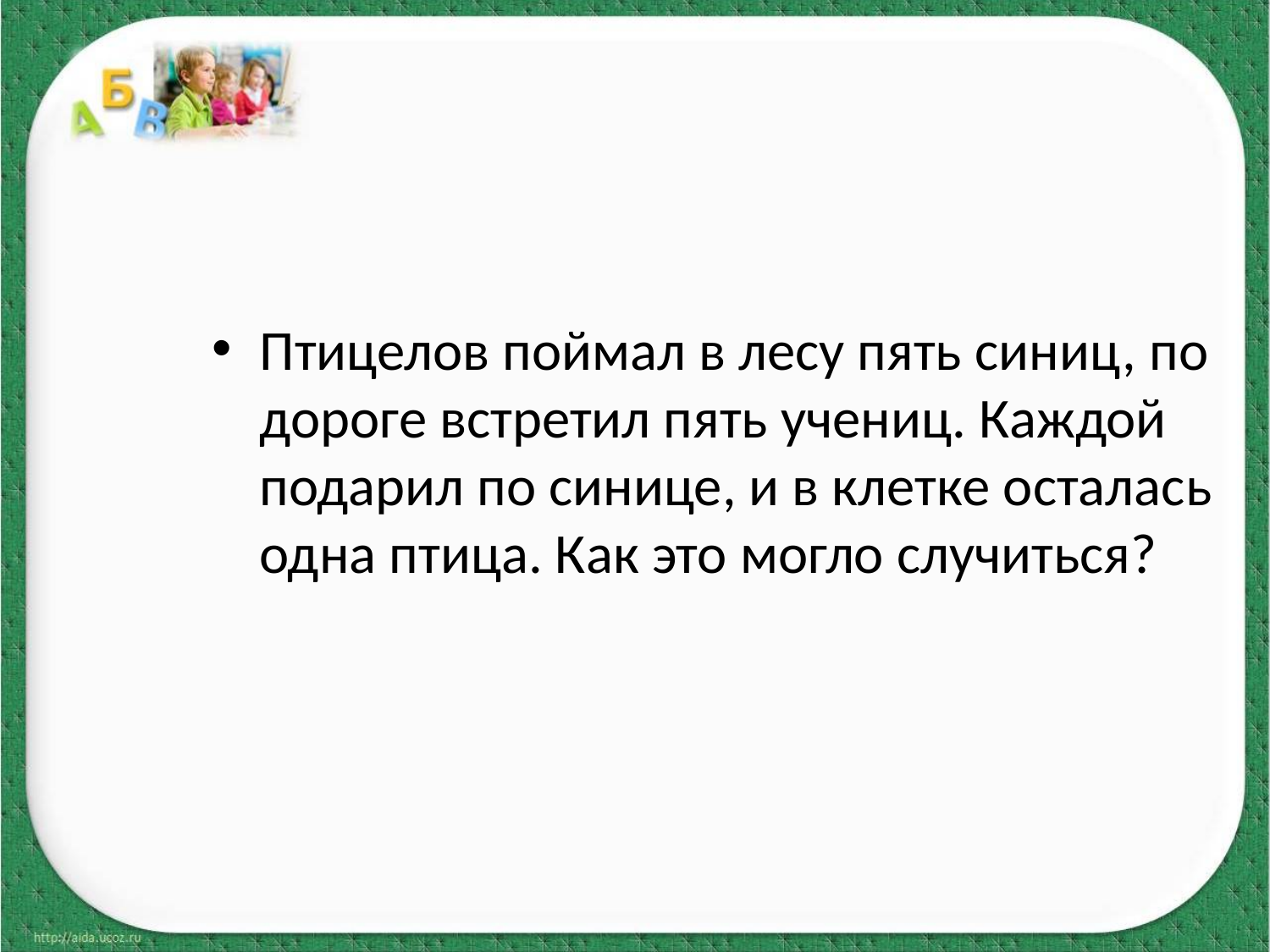

Птицелов поймал в лесу пять синиц, по дороге встретил пять учениц. Каждой подарил по синице, и в клетке осталась одна птица. Как это могло случиться?